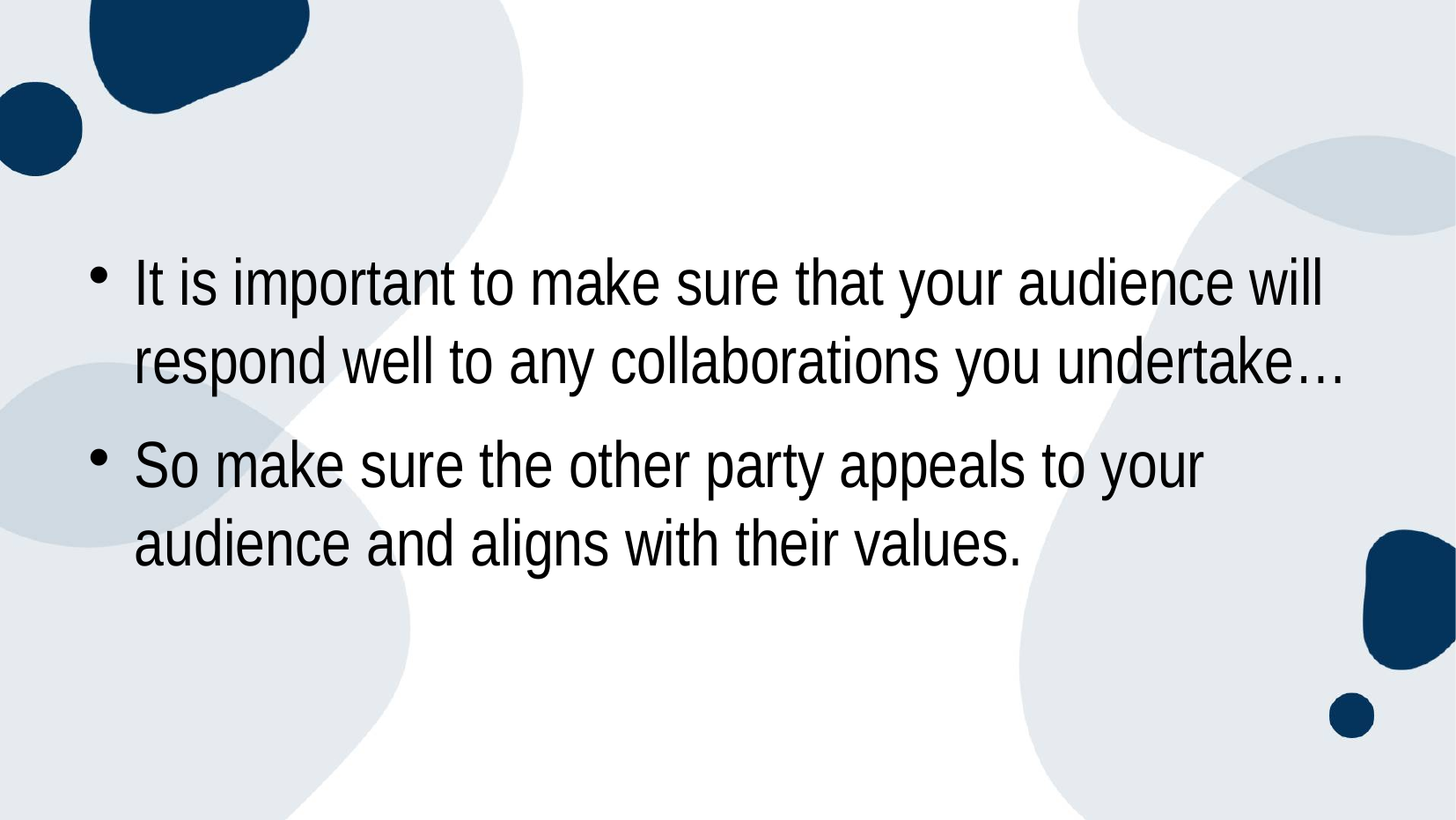

It is important to make sure that your audience will respond well to any collaborations you undertake…
So make sure the other party appeals to your audience and aligns with their values.